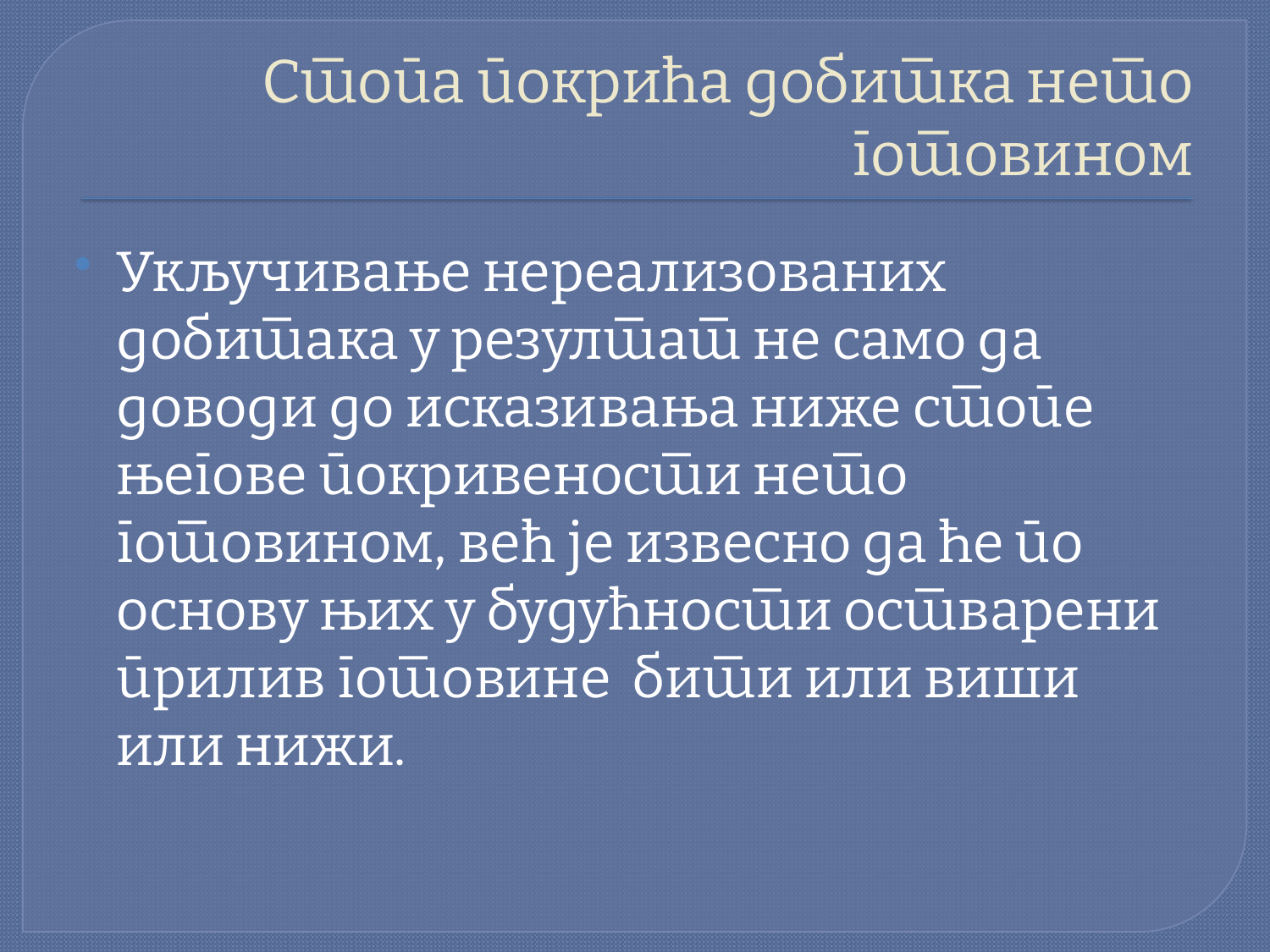

# Стопа покрића добитка нето готовином
Укључивање нереализованих добитака у резултат не само да доводи до исказивања ниже стопе  његове покривености нето готовином, већ је извесно да ће по основу њих у будућности остварени  прилив готовине  бити или виши или нижи.